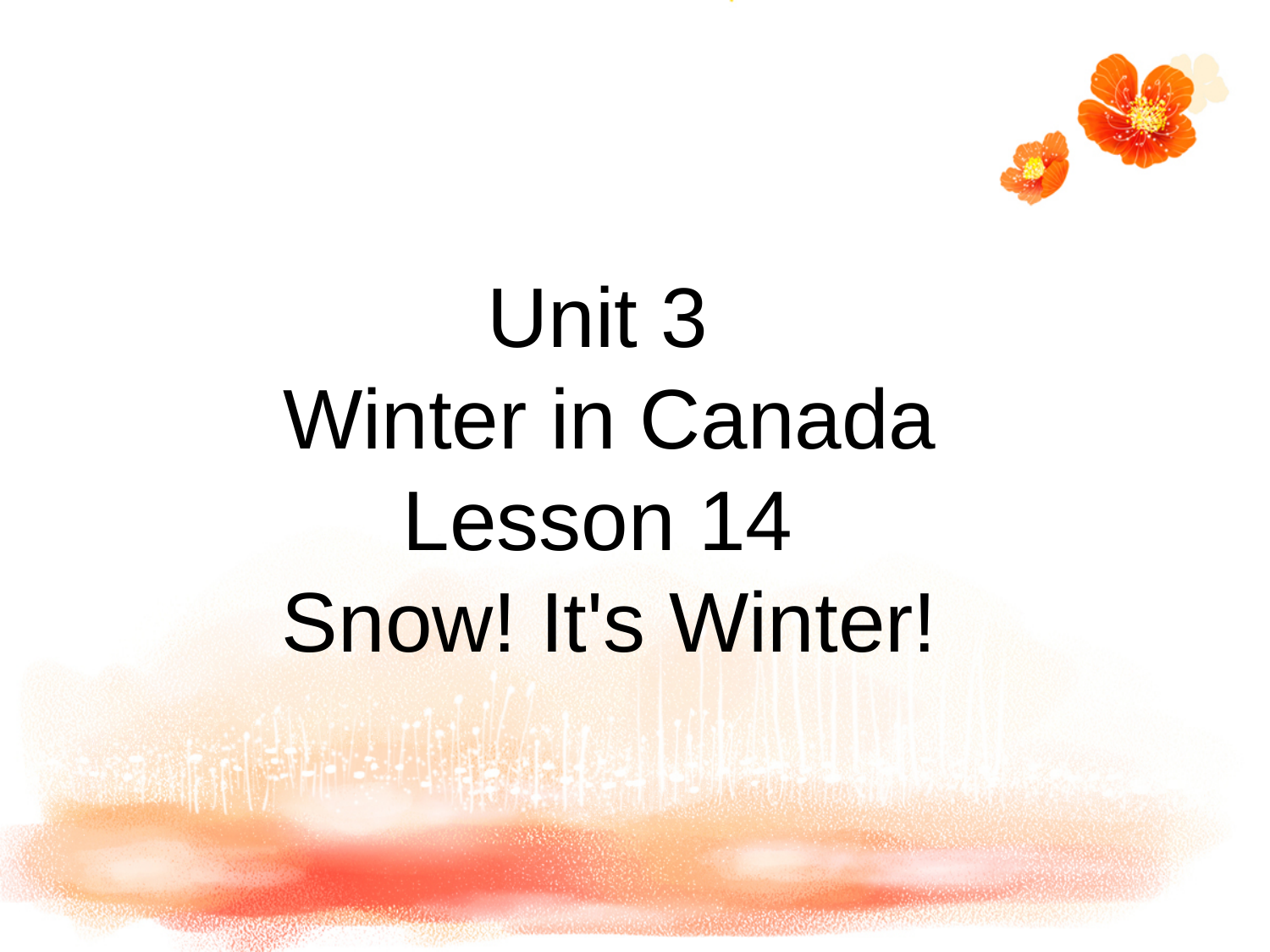

Unit 3
Winter in Canada
Lesson 14
Snow! It's Winter!